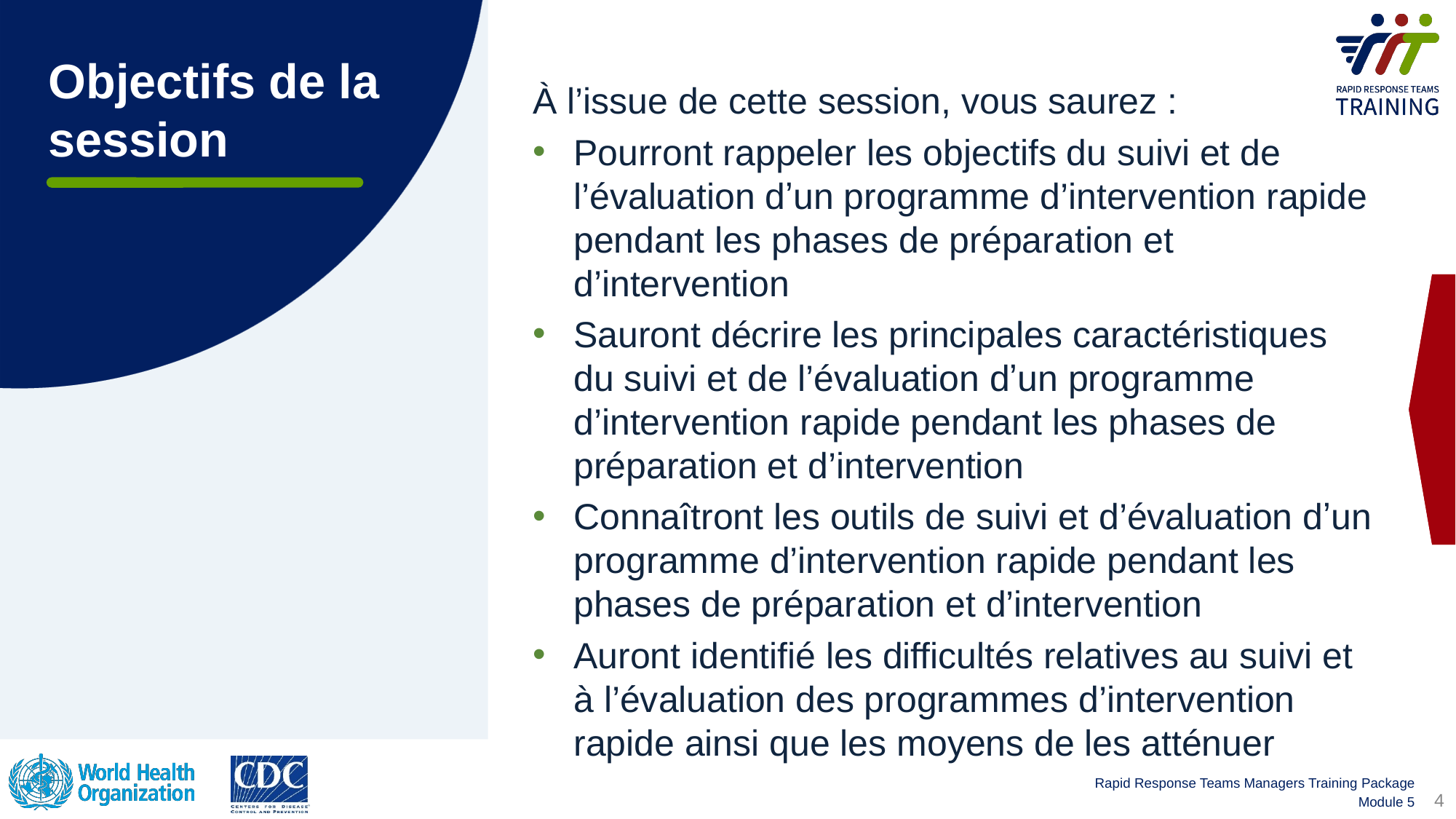

Objectifs de la session
À l’issue de cette session, vous saurez :
Pourront rappeler les objectifs du suivi et de l’évaluation dʼun programme d’intervention rapide pendant les phases de préparation et d’intervention
Sauront décrire les principales caractéristiques du suivi et de l’évaluation dʼun programme d’intervention rapide pendant les phases de préparation et d’intervention
Connaîtront les outils de suivi et d’évaluation dʼun programme d’intervention rapide pendant les phases de préparation et d’intervention
Auront identifié les difficultés relatives au suivi et à l’évaluation des programmes d’intervention rapide ainsi que les moyens de les atténuer

4